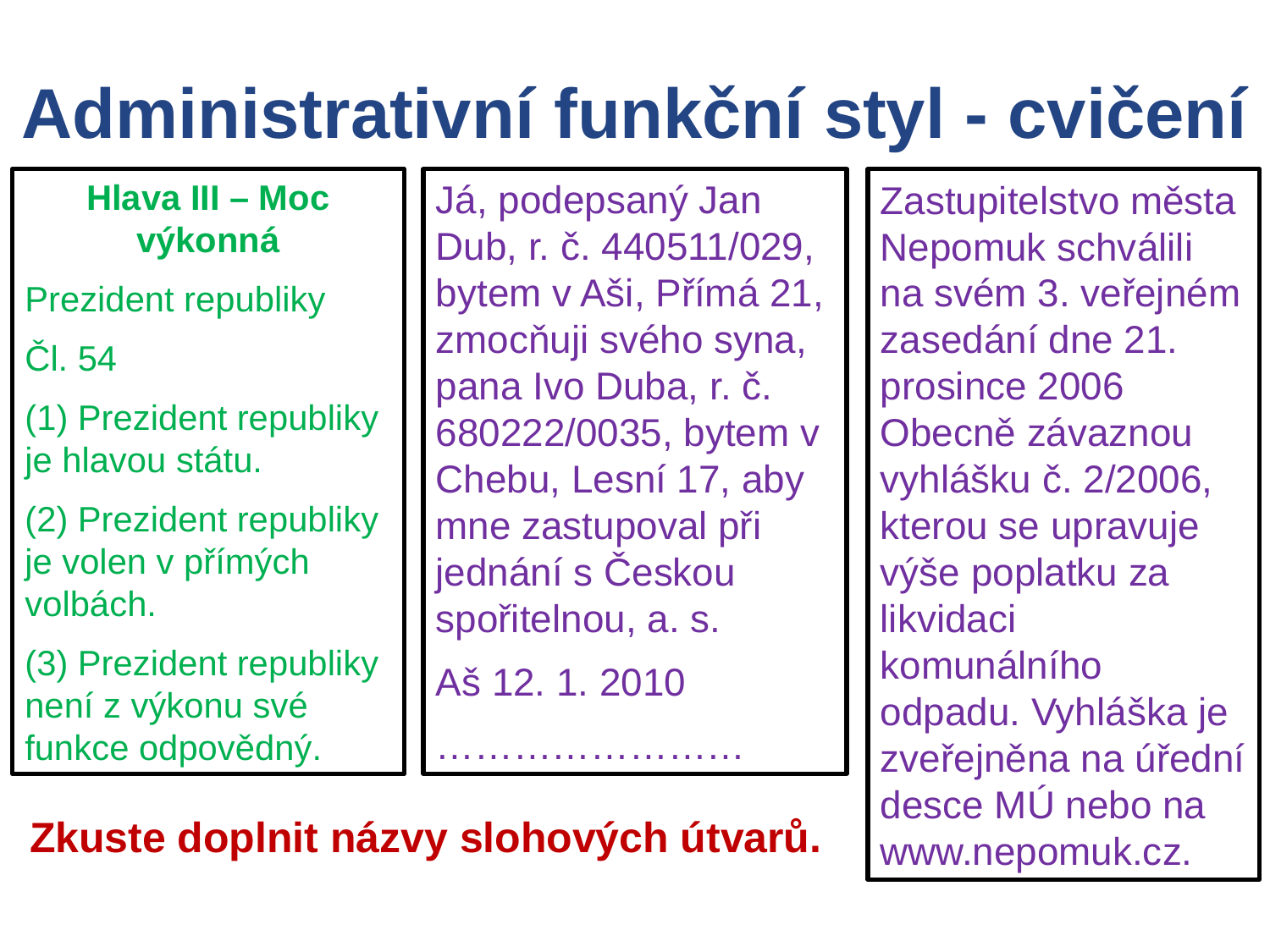

Administrativní funkční styl - cvičení
Hlava III – Moc výkonná

Prezident republiky

Čl. 54

(1) Prezident republiky je hlavou státu.

(2) Prezident republiky je volen v přímých volbách.

(3) Prezident republiky není z výkonu své funkce odpovědný.
Já, podepsaný Jan Dub, r. č. 440511/029, bytem v Aši, Přímá 21, zmocňuji svého syna, pana Ivo Duba, r. č. 680222/0035, bytem v Chebu, Lesní 17, aby mne zastupoval při jednání s Českou spořitelnou, a. s.

Aš 12. 1. 2010

……………………
Zastupitelstvo města Nepomuk schválili na svém 3. veřejném zasedání dne 21. prosince 2006 Obecně závaznou vyhlášku č. 2/2006, kterou se upravuje výše poplatku za likvidaci komunálního odpadu. Vyhláška je zveřejněna na úřední desce MÚ nebo na www.nepomuk.cz.
Zkuste doplnit názvy slohových útvarů.